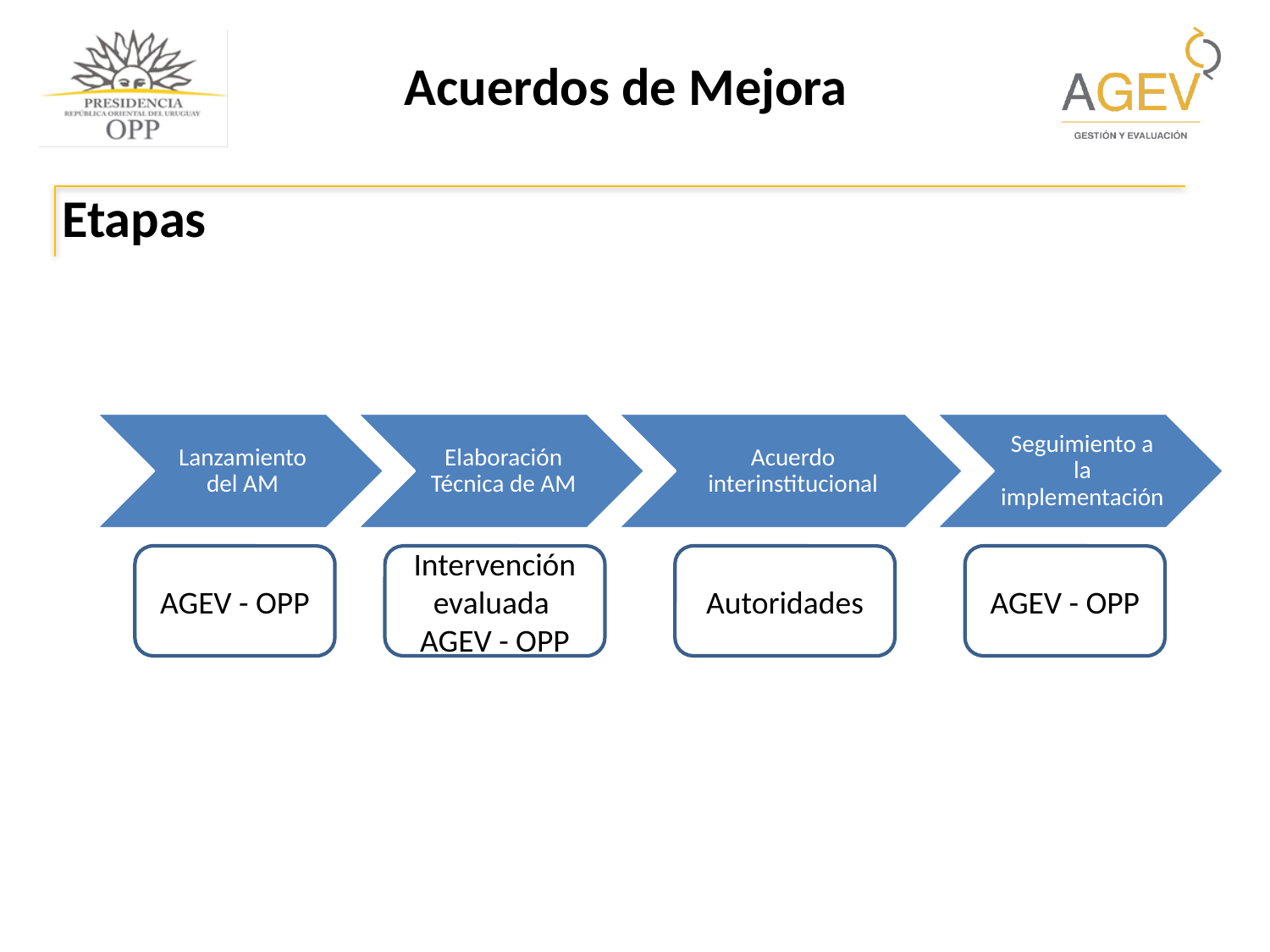

Acuerdos de Mejora
Lanzamiento del AM
Elaboración Técnica de AM
Acuerdo interinstitucional
Seguimiento a la implementación
Etapas

AGEV - OPP
Intervención evaluada
AGEV - OPP
Autoridades
AGEV - OPP